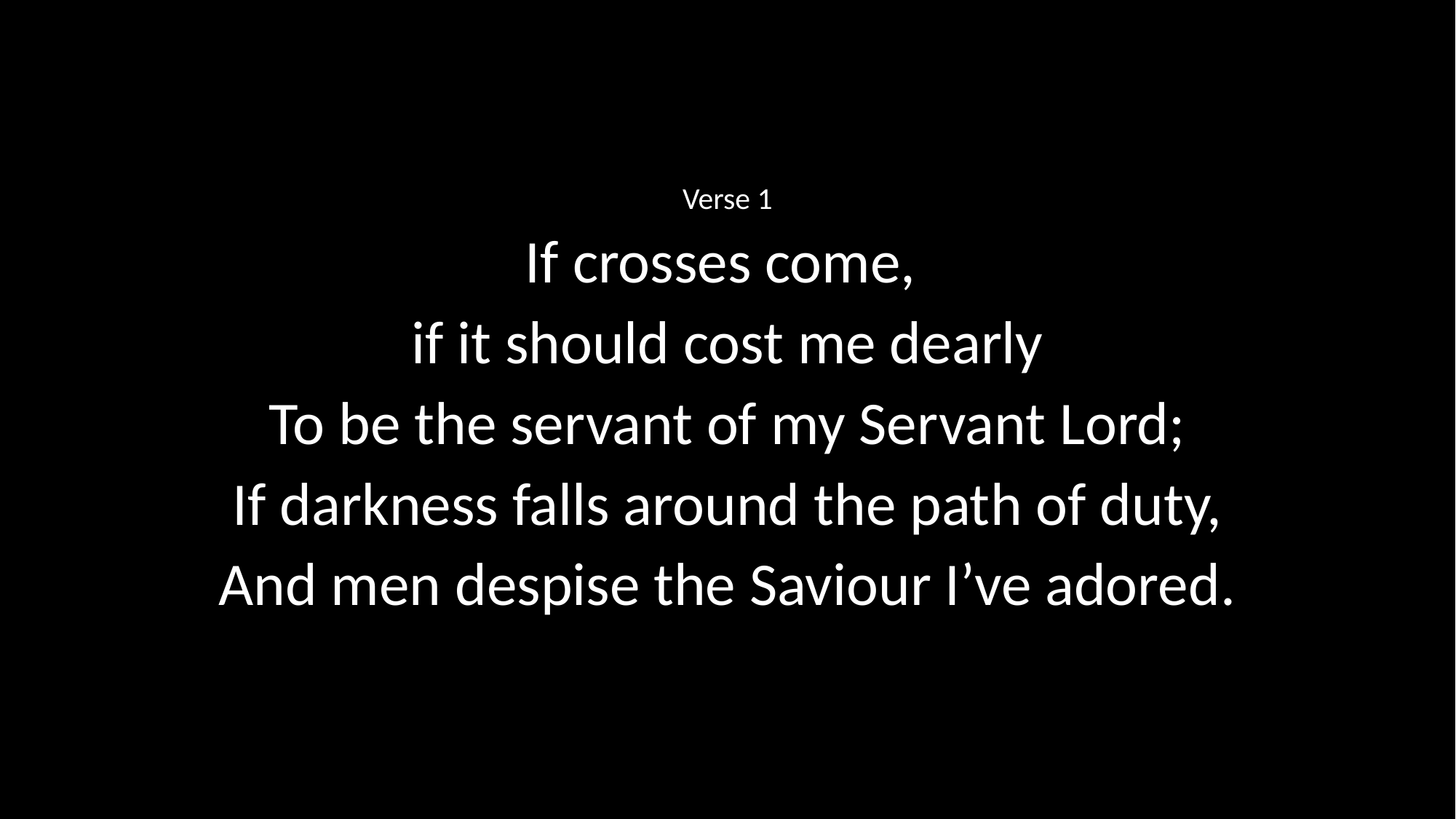

Verse 1
If crosses come,
if it should cost me dearly
To be the servant of my Servant Lord;
If darkness falls around the path of duty,
And men despise the Saviour I’ve adored.